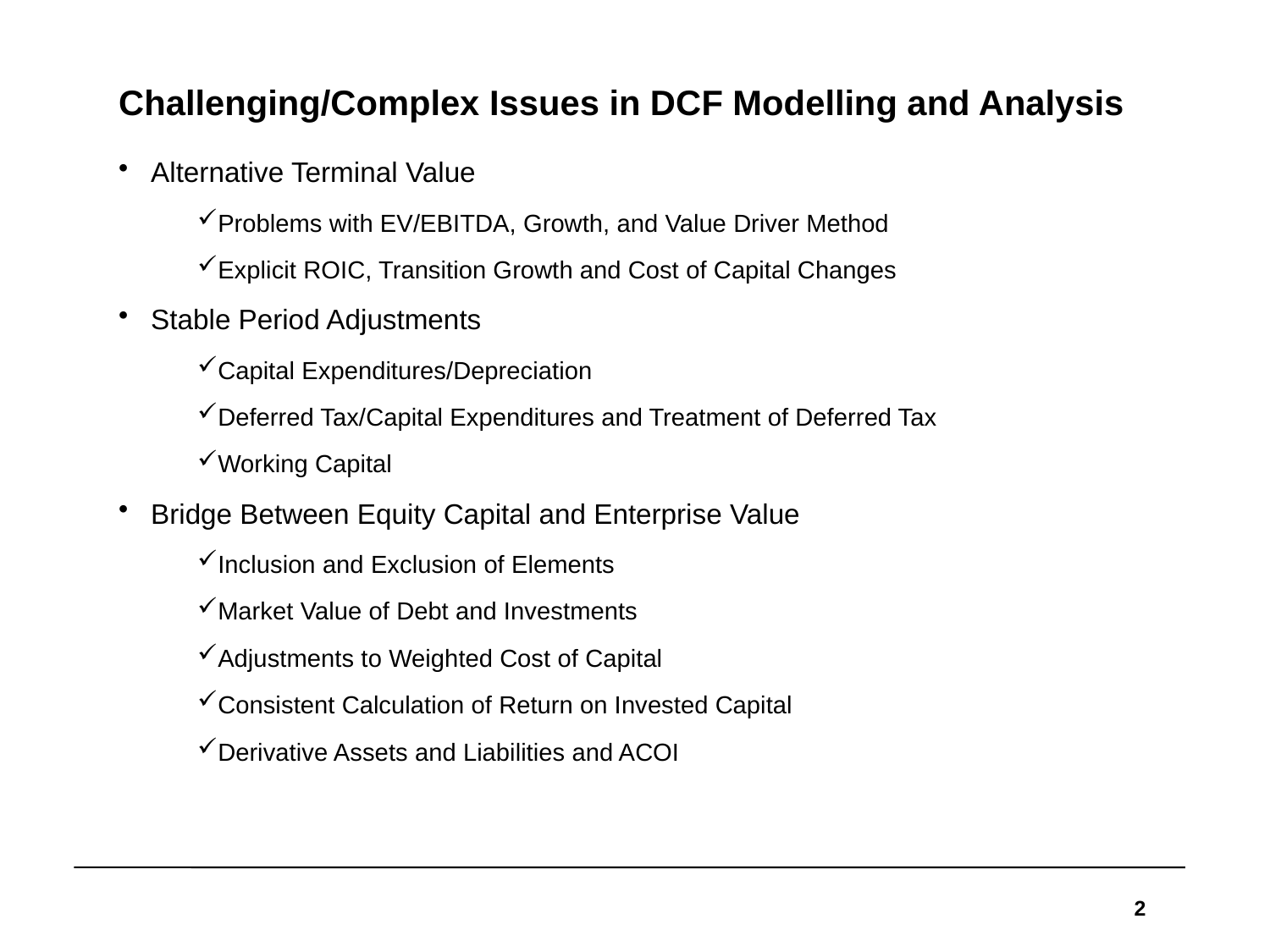

# Challenging/Complex Issues in DCF Modelling and Analysis
Alternative Terminal Value
Problems with EV/EBITDA, Growth, and Value Driver Method
Explicit ROIC, Transition Growth and Cost of Capital Changes
Stable Period Adjustments
Capital Expenditures/Depreciation
Deferred Tax/Capital Expenditures and Treatment of Deferred Tax
Working Capital
Bridge Between Equity Capital and Enterprise Value
Inclusion and Exclusion of Elements
Market Value of Debt and Investments
Adjustments to Weighted Cost of Capital
Consistent Calculation of Return on Invested Capital
Derivative Assets and Liabilities and ACOI